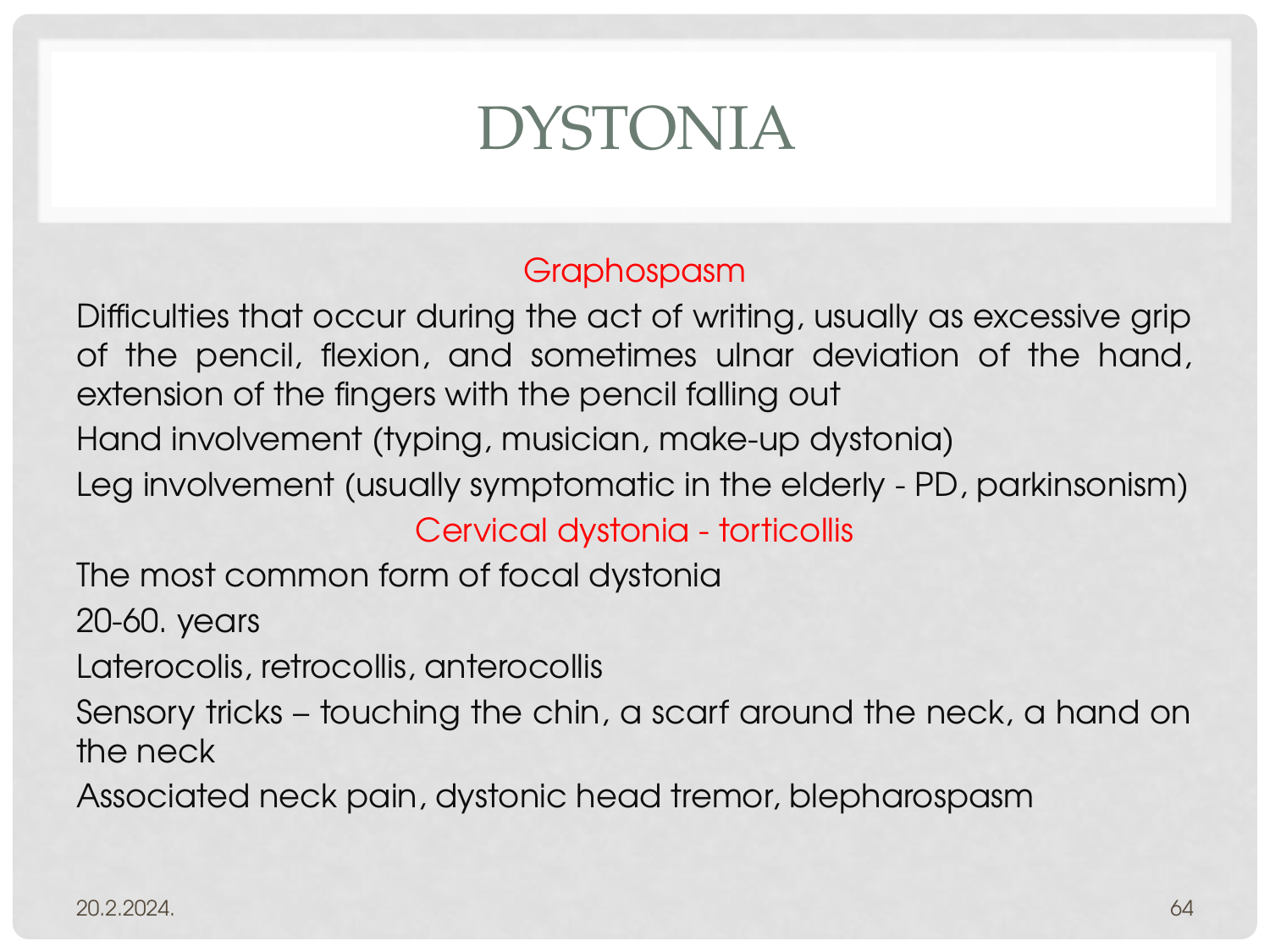

# DYSTONIA
Graphospasm
Difficulties that occur during the act of writing, usually as excessive grip of the pencil, flexion, and sometimes ulnar deviation of the hand, extension of the fingers with the pencil falling out
Hand involvement (typing, musician, make-up dystonia)
Leg involvement (usually symptomatic in the elderly - PD, parkinsonism)
Cervical dystonia - torticollis
The most common form of focal dystonia
20-60. years
Laterocolis, retrocollis, anterocollis
Sensory tricks – touching the chin, a scarf around the neck, a hand on the neck
Associated neck pain, dystonic head tremor, blepharospasm
20.2.2024.
64